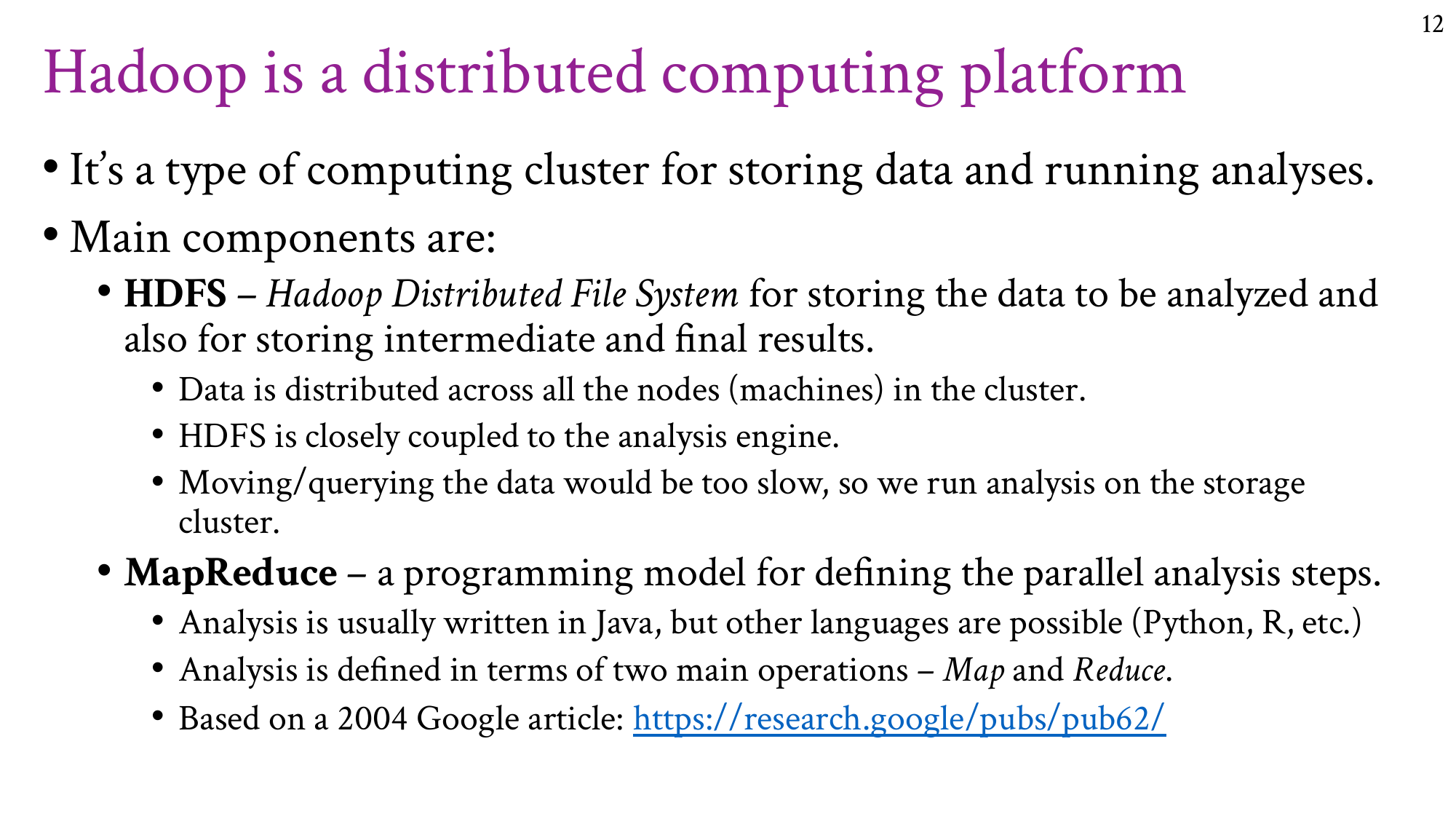

# Hadoop is a distributed computing platform
It’s a type of computing cluster for storing data and running analyses.
Main components are:
HDFS – Hadoop Distributed File System for storing the data to be analyzed and also for storing intermediate and final results.
Data is distributed across all the nodes (machines) in the cluster.
HDFS is closely coupled to the analysis engine.
Moving/querying the data would be too slow, so we run analysis on the storage cluster.
MapReduce – a programming model for defining the parallel analysis steps.
Analysis is usually written in Java, but other languages are possible (Python, R, etc.)
Analysis is defined in terms of two main operations – Map and Reduce.
Based on a 2004 Google article: https://research.google/pubs/pub62/